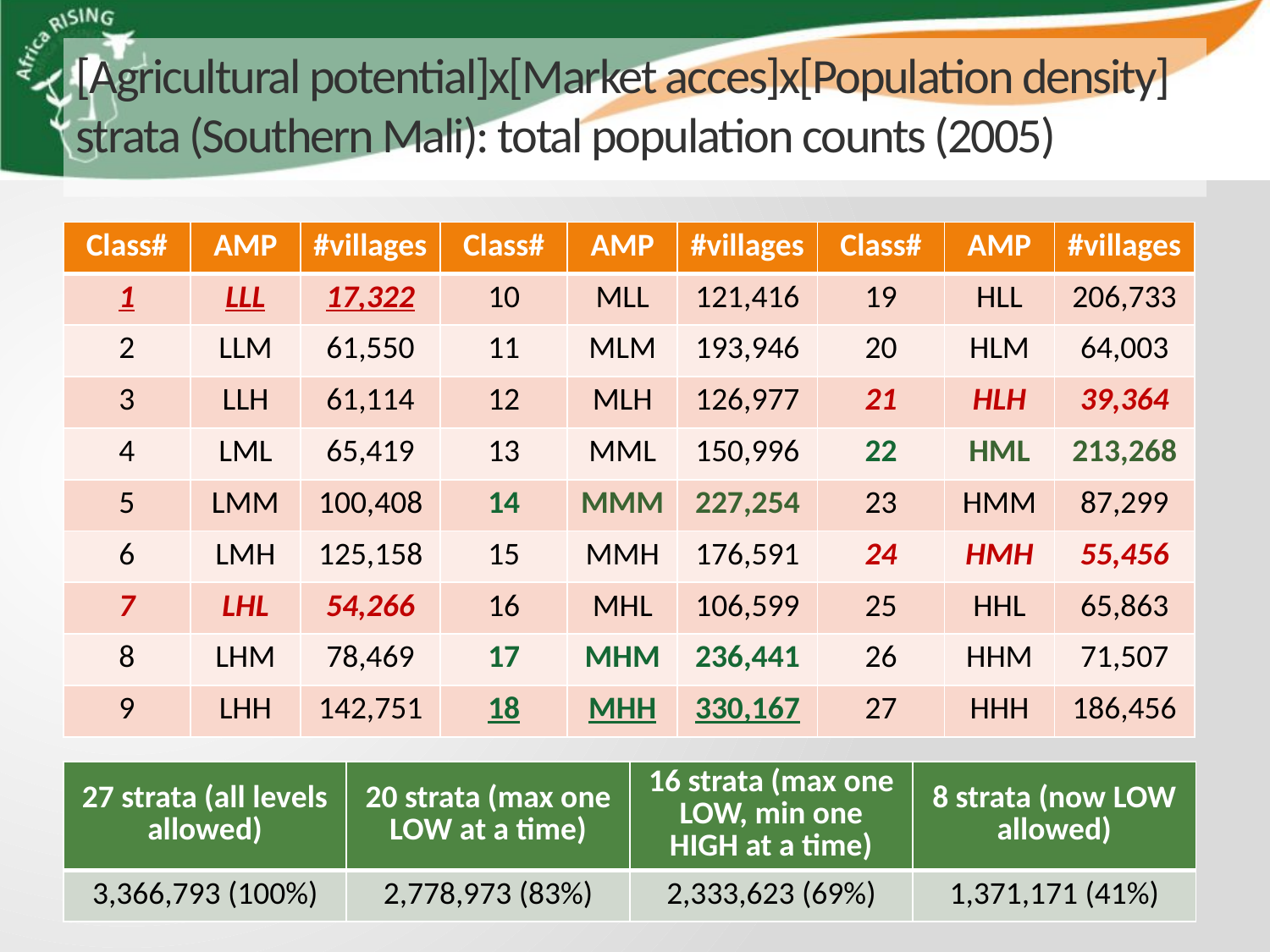

# [Agricultural potential]x[Market acces]x[Population density] strata (Southern Mali): total population counts (2005)
| Class# | AMP | #villages | Class# | AMP | #villages | Class# | AMP | #villages |
| --- | --- | --- | --- | --- | --- | --- | --- | --- |
| 1 | LLL | 17,322 | 10 | MLL | 121,416 | 19 | HLL | 206,733 |
| 2 | LLM | 61,550 | 11 | MLM | 193,946 | 20 | HLM | 64,003 |
| 3 | LLH | 61,114 | 12 | MLH | 126,977 | 21 | HLH | 39,364 |
| 4 | LML | 65,419 | 13 | MML | 150,996 | 22 | HML | 213,268 |
| 5 | LMM | 100,408 | 14 | MMM | 227,254 | 23 | HMM | 87,299 |
| 6 | LMH | 125,158 | 15 | MMH | 176,591 | 24 | HMH | 55,456 |
| 7 | LHL | 54,266 | 16 | MHL | 106,599 | 25 | HHL | 65,863 |
| 8 | LHM | 78,469 | 17 | MHM | 236,441 | 26 | HHM | 71,507 |
| 9 | LHH | 142,751 | 18 | MHH | 330,167 | 27 | HHH | 186,456 |
| 27 strata (all levels allowed) | 20 strata (max one LOW at a time) | 16 strata (max one LOW, min one HIGH at a time) | 8 strata (now LOW allowed) |
| --- | --- | --- | --- |
| 3,366,793 (100%) | 2,778,973 (83%) | 2,333,623 (69%) | 1,371,171 (41%) |